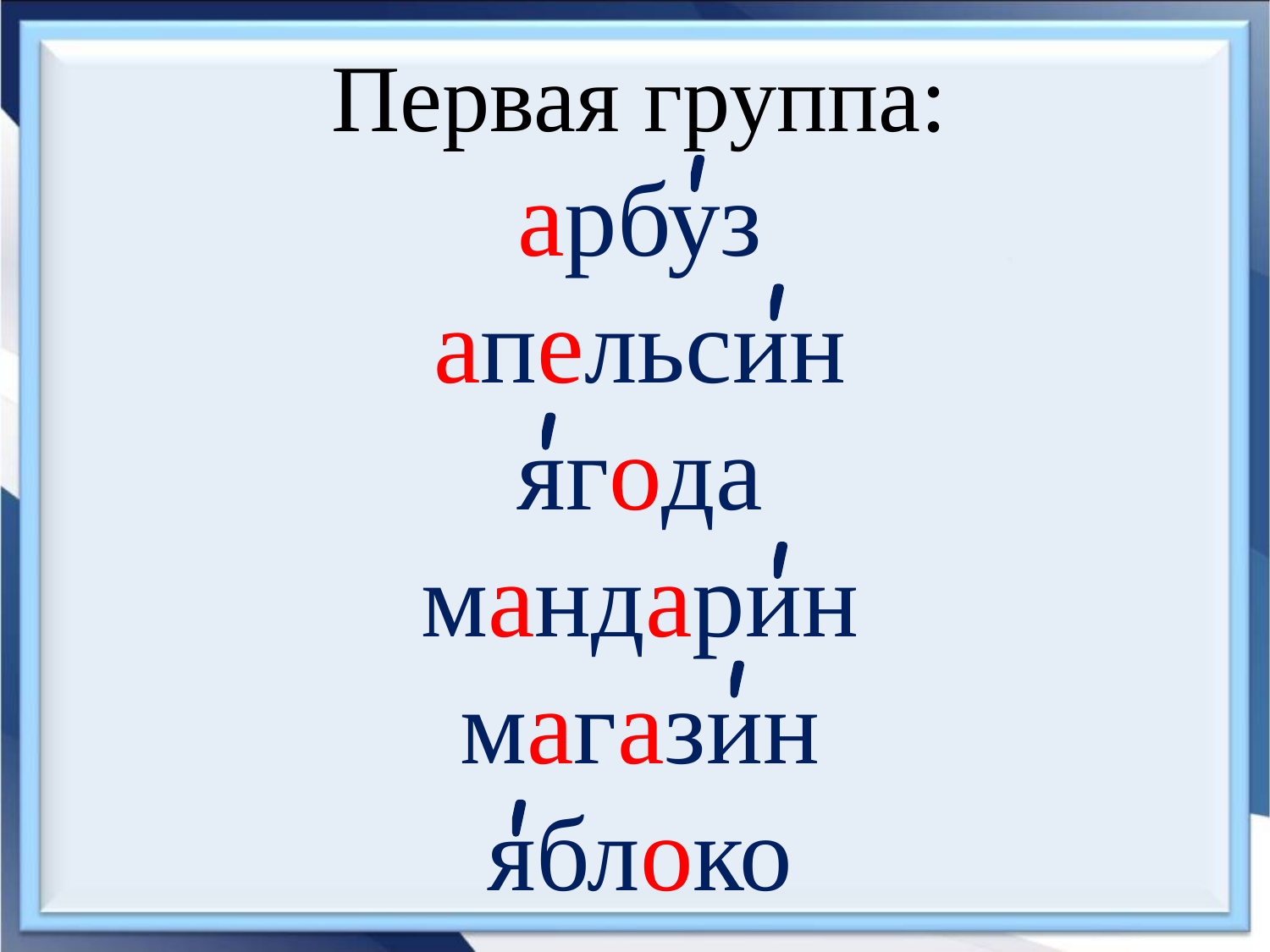

Первая группа:
арбуз
апельсин
ягода
мандарин
магазин
яблоко